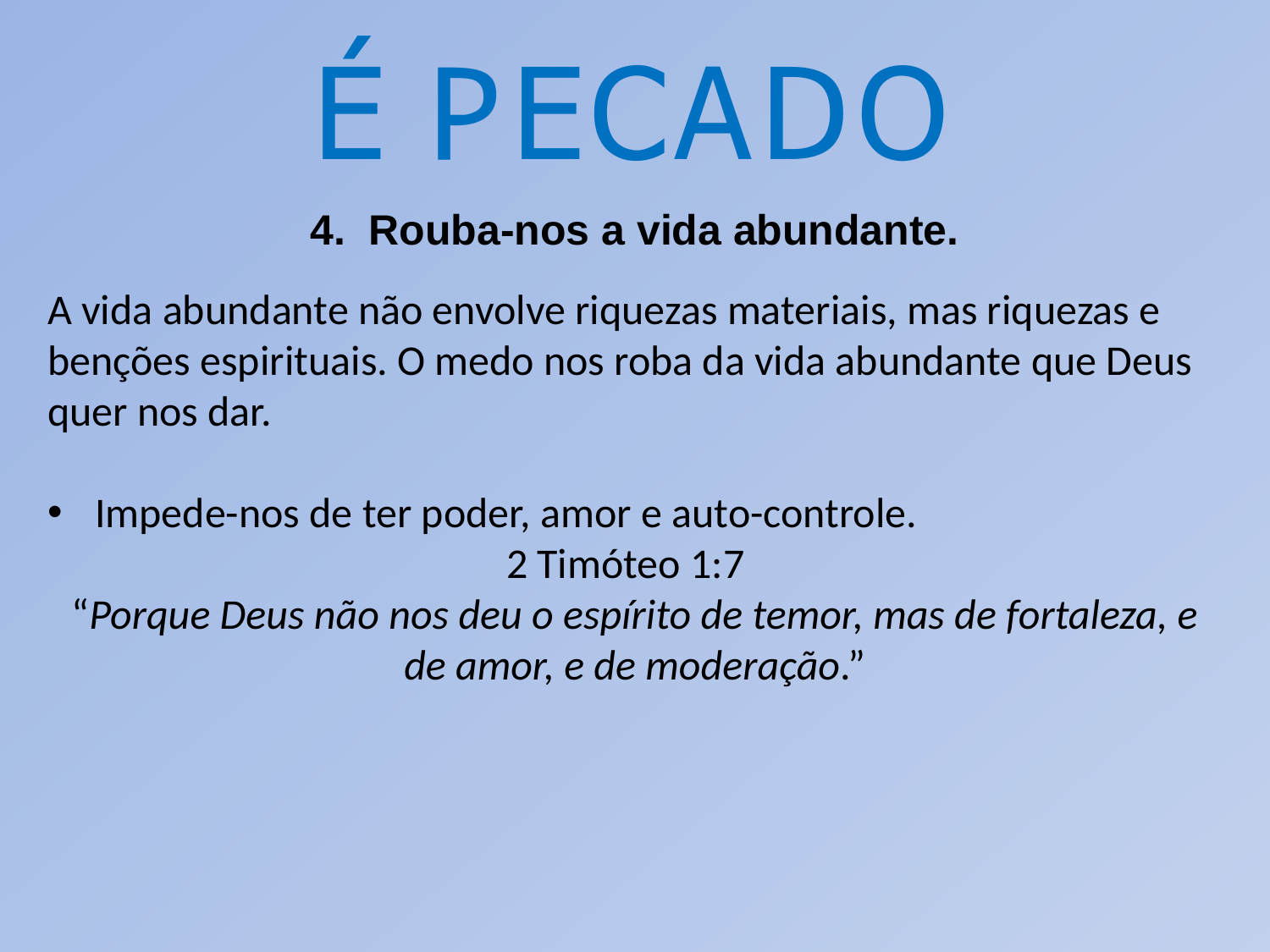

É PECADO

4.  Rouba-nos a vida abundante.

A vida abundante não envolve riquezas materiais, mas riquezas e benções espirituais. O medo nos roba da vida abundante que Deus quer nos dar.

Impede-nos de ter poder, amor e auto-controle.
2 Timóteo 1:7
“Porque Deus não nos deu o espírito de temor, mas de fortaleza, e de amor, e de moderação.”